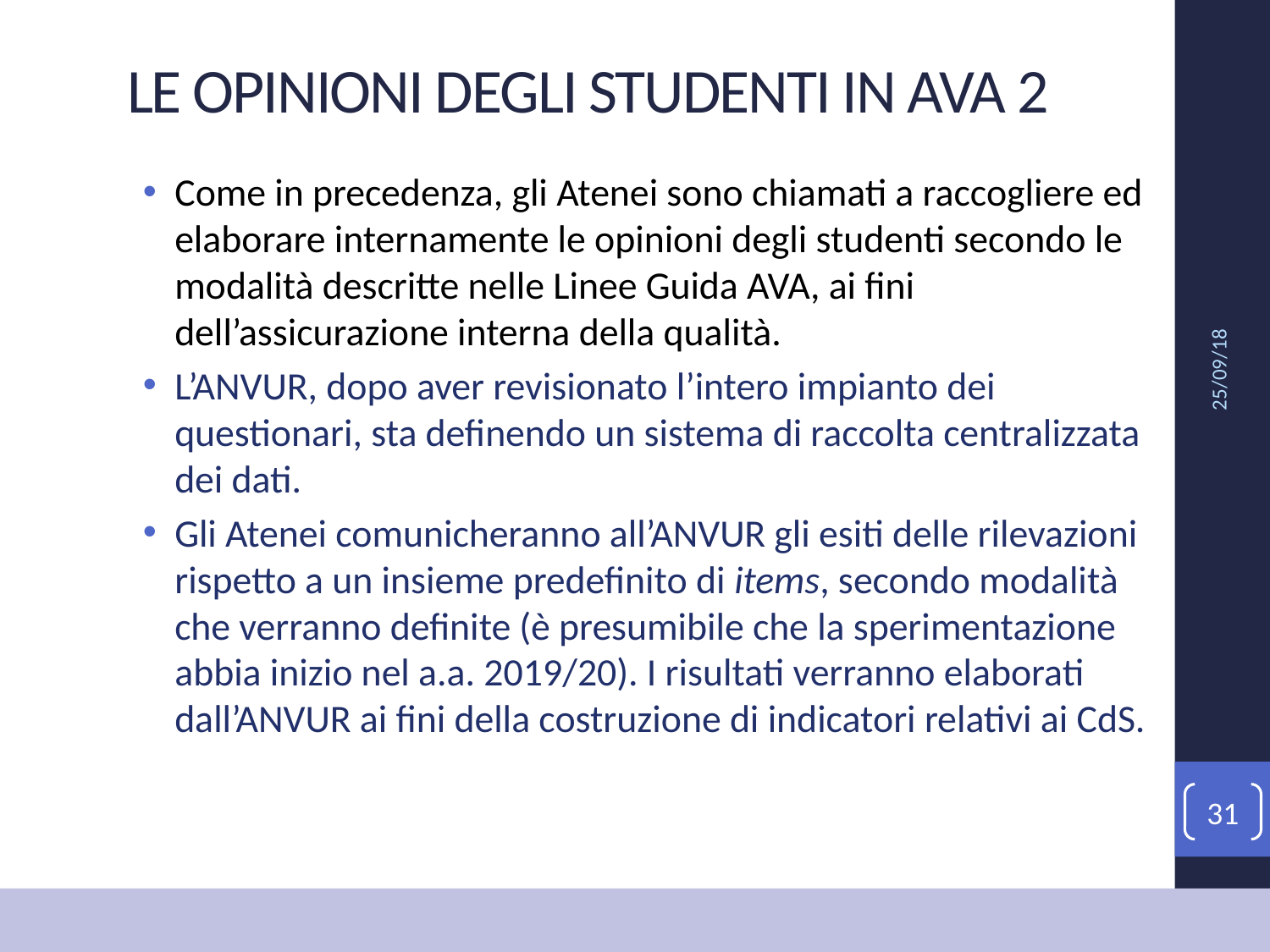

# LE OPINIONI DEGLI STUDENTI IN AVA 2
Come in precedenza, gli Atenei sono chiamati a raccogliere ed elaborare internamente le opinioni degli studenti secondo le modalità descritte nelle Linee Guida AVA, ai fini dell’assicurazione interna della qualità.
L’ANVUR, dopo aver revisionato l’intero impianto dei questionari, sta definendo un sistema di raccolta centralizzata dei dati.
Gli Atenei comunicheranno all’ANVUR gli esiti delle rilevazioni rispetto a un insieme predefinito di items, secondo modalità che verranno definite (è presumibile che la sperimentazione abbia inizio nel a.a. 2019/20). I risultati verranno elaborati dall’ANVUR ai fini della costruzione di indicatori relativi ai CdS.

25/09/18
31